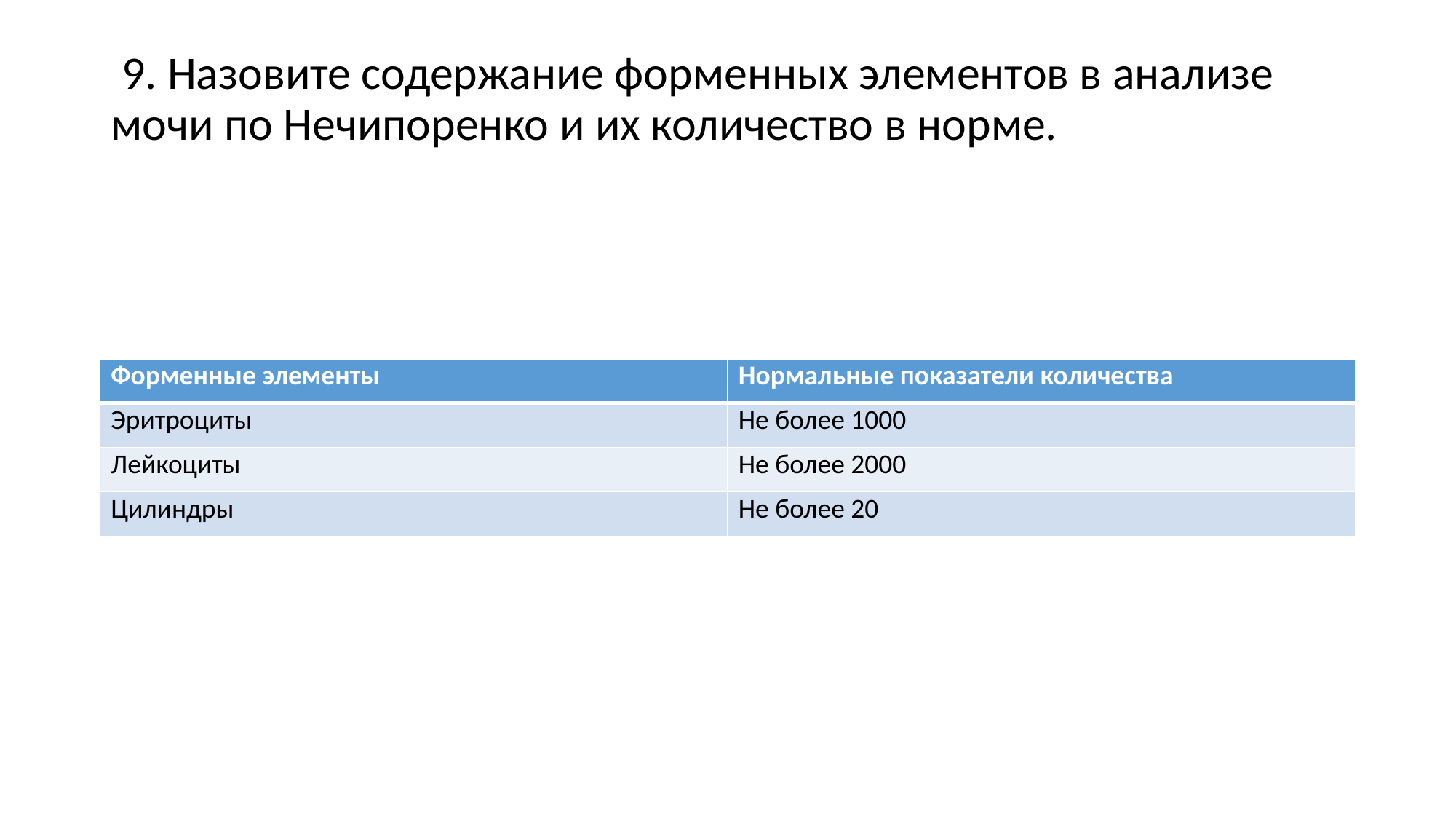

# 9. Назовите содержание форменных элементов в анализе мочи по Нечипоренко и их количество в норме.
| Форменные элементы | Нормальные показатели количества |
| --- | --- |
| Эритроциты | Не более 1000 |
| Лейкоциты | Не более 2000 |
| Цилиндры | Не более 20 |